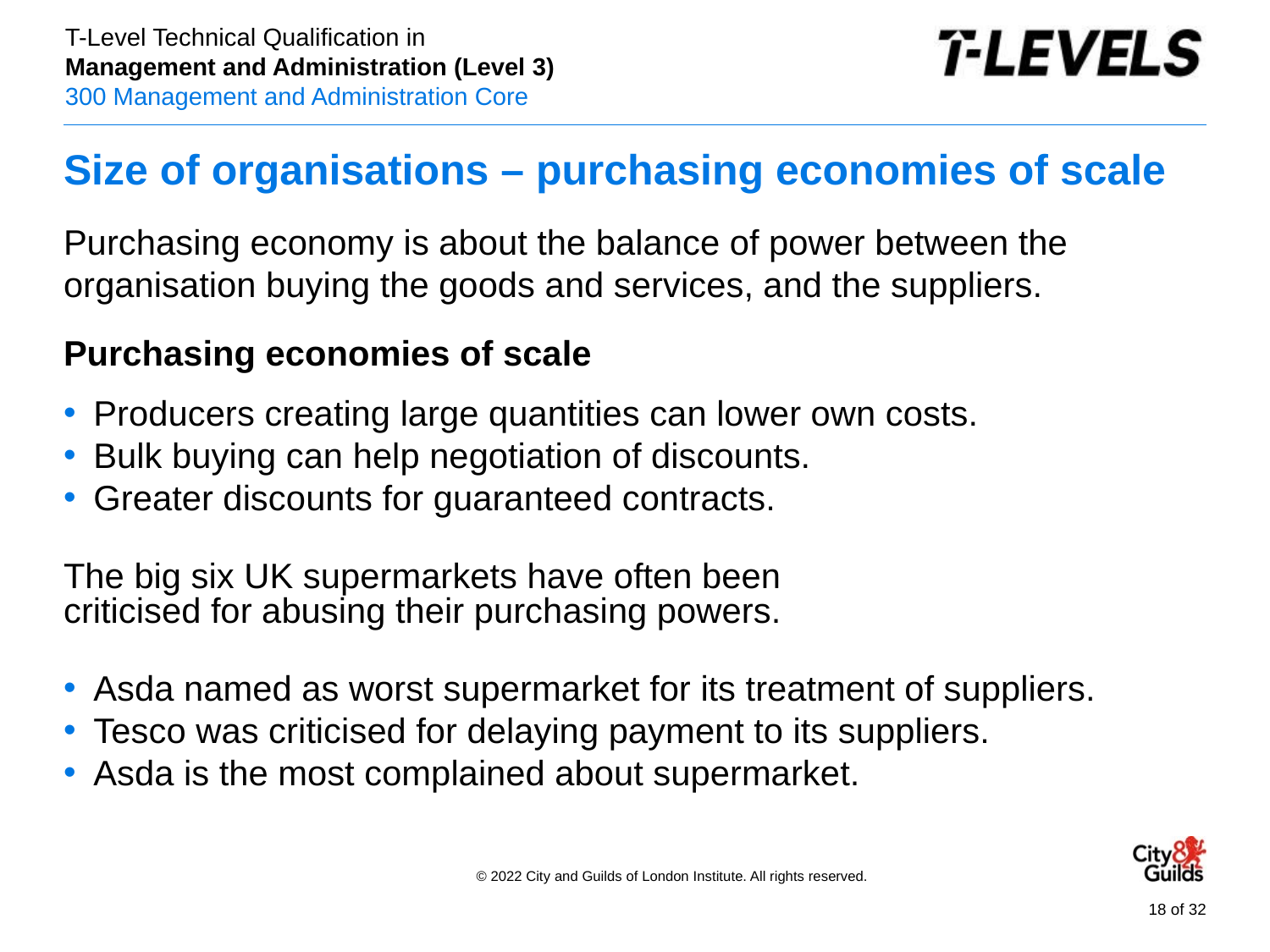

# Size of organisations – purchasing economies of scale
Purchasing economy is about the balance of power between the organisation buying the goods and services, and the suppliers.
Purchasing economies of scale
Producers creating large quantities can lower own costs.
Bulk buying can help negotiation of discounts.
Greater discounts for guaranteed contracts.

The big six UK supermarkets have often been
criticised for abusing their purchasing powers.

Asda named as worst supermarket for its treatment of suppliers.
Tesco was criticised for delaying payment to its suppliers.
Asda is the most complained about supermarket.